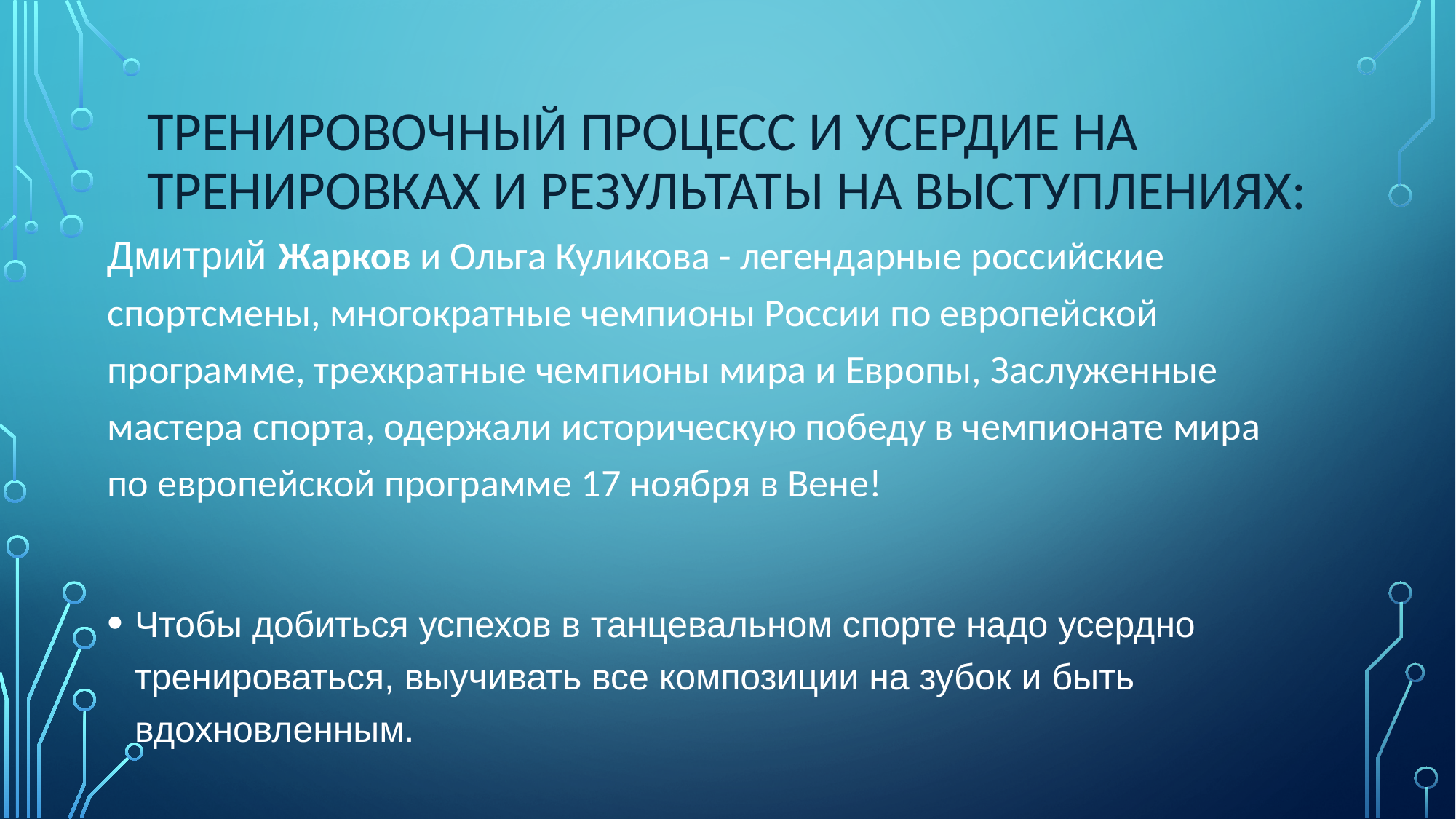

# тренировочный процесс и усердие на тренировках и результаты на выступлениях:
Дмитрий Жарков и Ольга Куликова - легендарные российские спортсмены, многократные чемпионы России по европейской программе, трехкратные чемпионы мира и Европы, Заслуженные мастера спорта, одержали историческую победу в чемпионате мира по европейской программе 17 ноября в Вене!

Чтобы добиться успехов в танцевальном спорте надо усердно тренироваться, выучивать все композиции на зубок и быть вдохновленным.